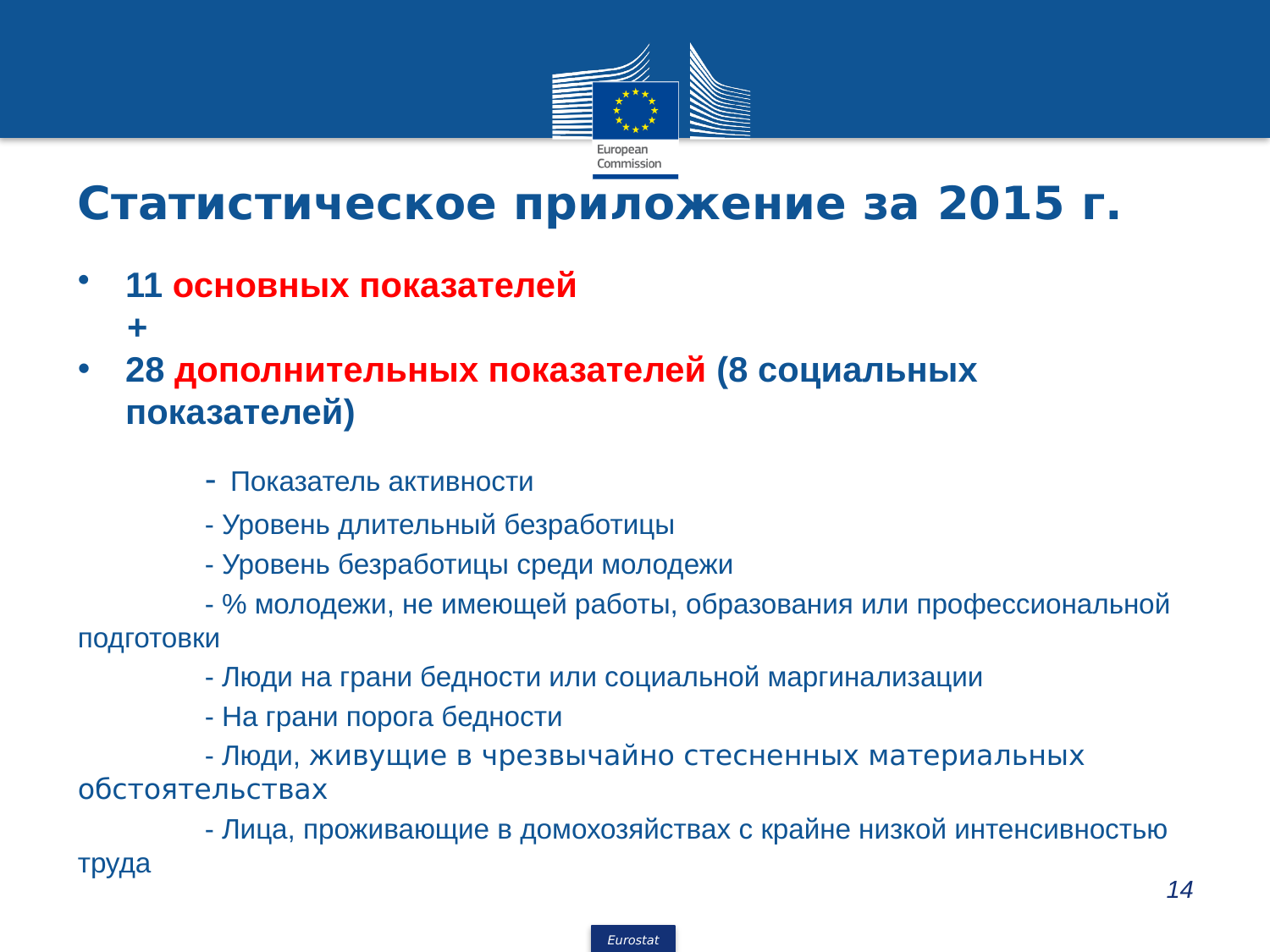

# Статистическое приложение за 2015 г.
11 основных показателей
	+
28 дополнительных показателей (8 социальных показателей)
	- Показатель активности
	- Уровень длительный безработицы
	- Уровень безработицы среди молодежи
	- % молодежи, не имеющей работы, образования или профессиональной подготовки
	- Люди на грани бедности или социальной маргинализации
	- На грани порога бедности
	- Люди, живущие в чрезвычайно стесненных материальных обстоятельствах
	- Лица, проживающие в домохозяйствах с крайне низкой интенсивностью труда

14